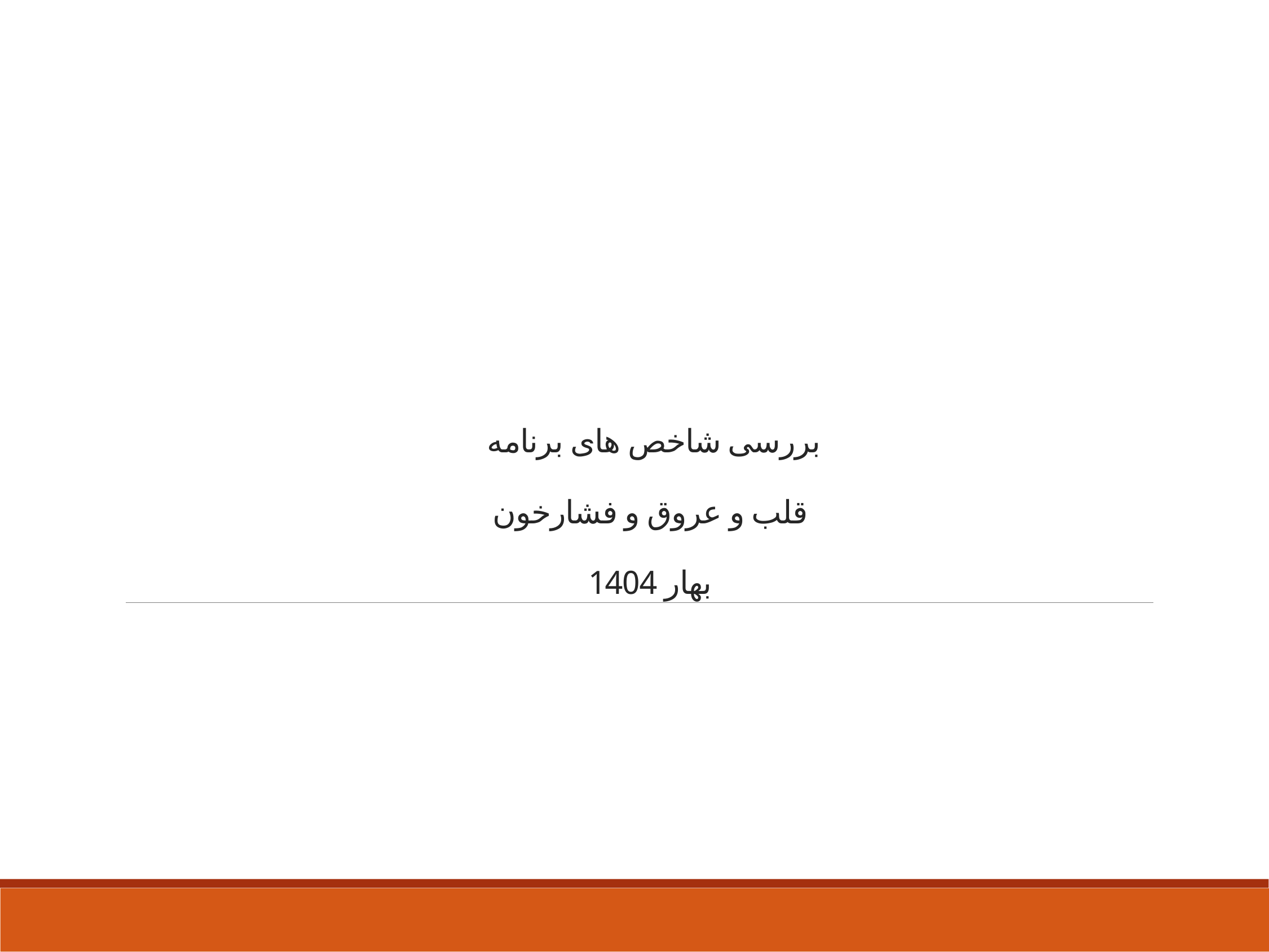

# بررسی شاخص های برنامه قلب و عروق و فشارخون بهار 1404